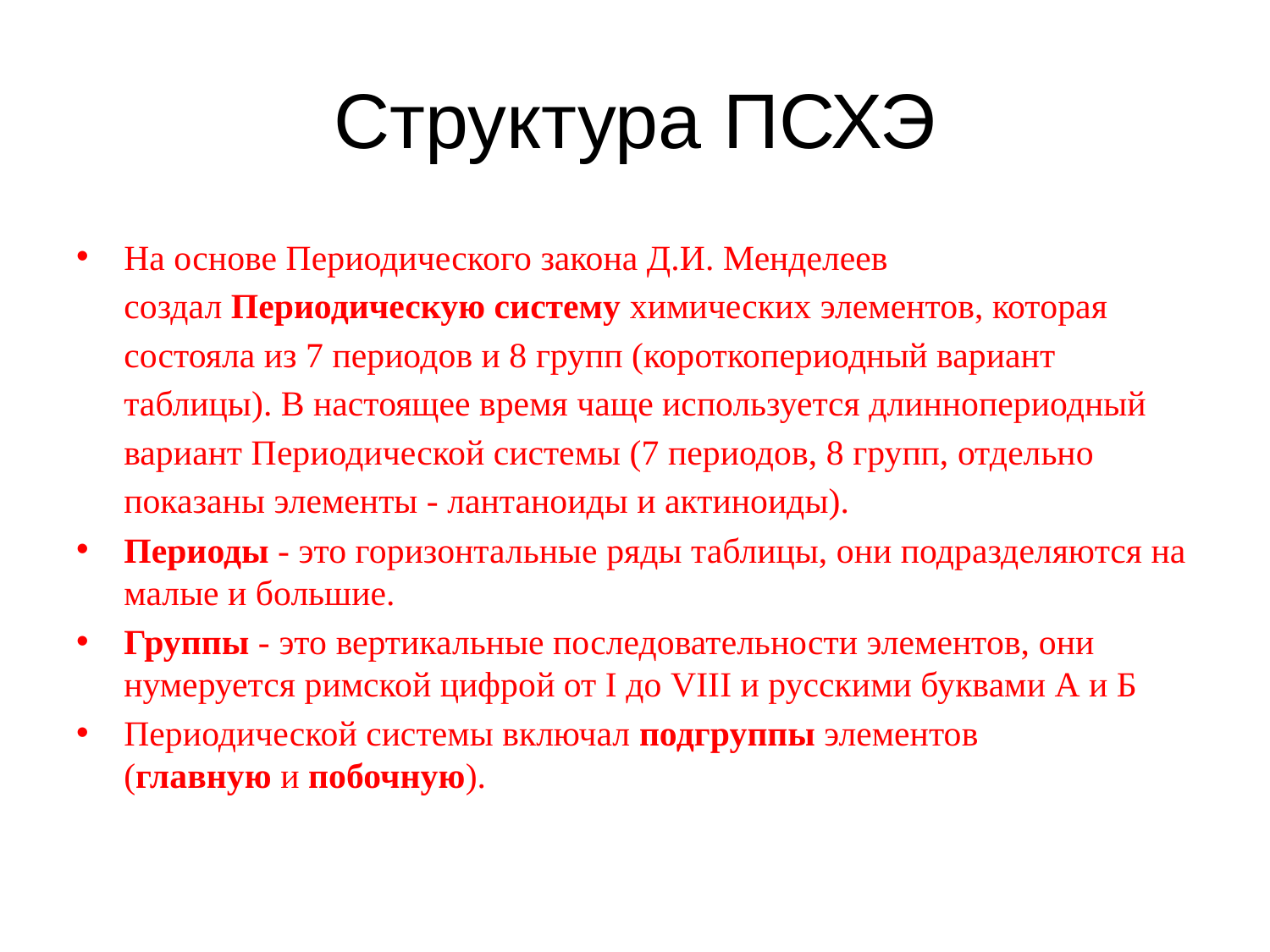

# Структура ПСХЭ
На основе Периодического закона Д.И. Менделеев создал Периодическую систему химических элементов, которая состояла из 7 периодов и 8 групп (короткопериодный вариант таблицы). В настоящее время чаще используется длиннопериодный вариант Периодической системы (7 периодов, 8 групп, отдельно показаны элементы - лантаноиды и актиноиды).
Периоды - это горизонтальные ряды таблицы, они подразделяются на малые и большие.
Группы - это вертикальные последовательности элементов, они нумеруется римской цифрой от I до VIII и русскими буквами А и Б
Периодической системы включал подгруппы элементов (главную и побочную).